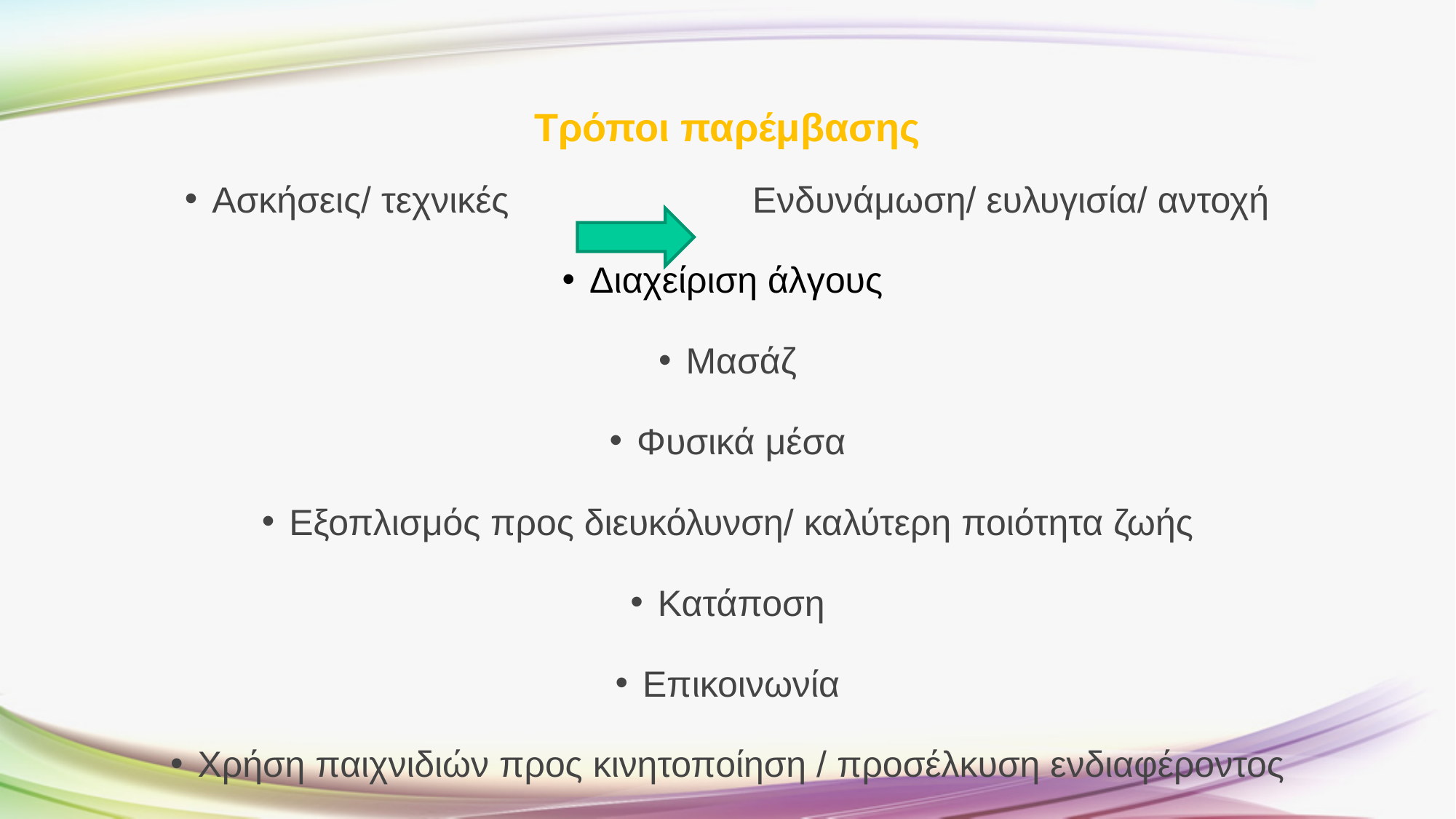

# Τρόποι παρέμβασης

Ασκήσεις/ τεχνικές                        Ενδυνάμωση/ ευλυγισία/ αντοχή
Διαχείριση άλγους
Μασάζ
Φυσικά μέσα
Εξοπλισμός προς διευκόλυνση/ καλύτερη ποιότητα ζωής
Κατάποση
Επικοινωνία
Χρήση παιχνιδιών προς κινητοποίηση / προσέλκυση ενδιαφέροντος